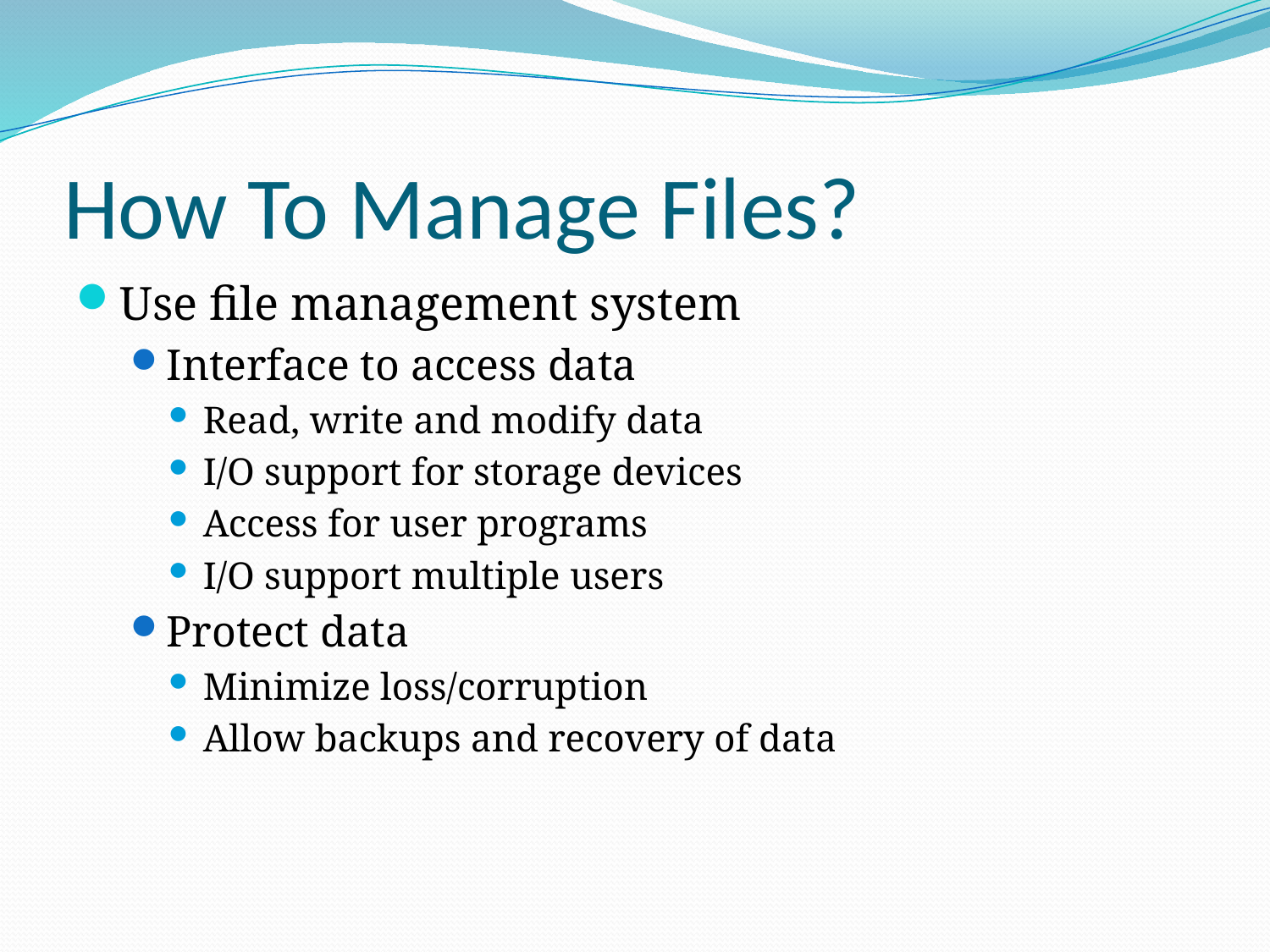

# How To Manage Files?
Use file management system
Interface to access data
Read, write and modify data
I/O support for storage devices
Access for user programs
I/O support multiple users
Protect data
Minimize loss/corruption
Allow backups and recovery of data